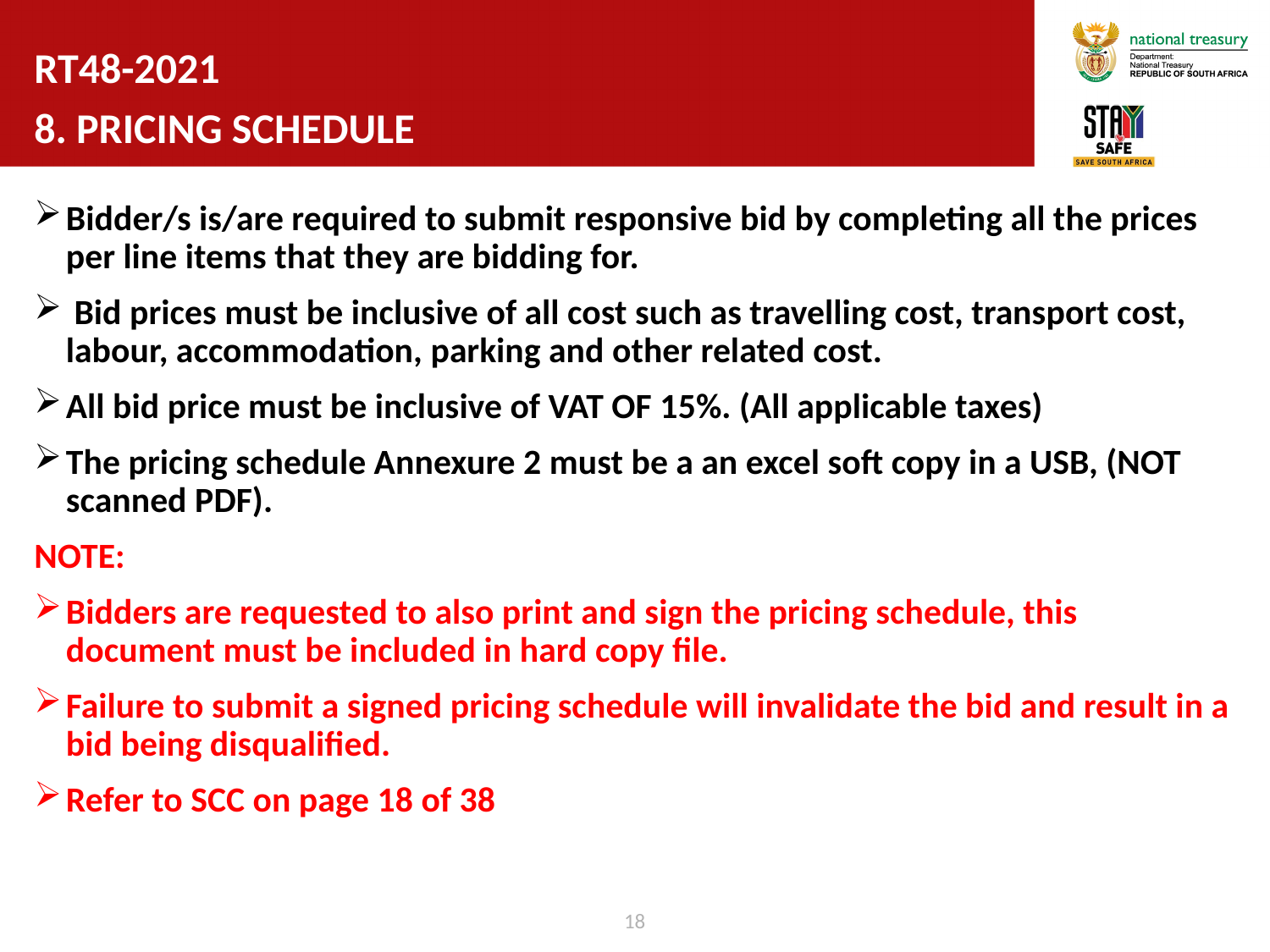

# RT48-2021 8. PRICING SCHEDULE
Bidder/s is/are required to submit responsive bid by completing all the prices per line items that they are bidding for.
 Bid prices must be inclusive of all cost such as travelling cost, transport cost, labour, accommodation, parking and other related cost.
All bid price must be inclusive of VAT OF 15%. (All applicable taxes)
The pricing schedule Annexure 2 must be a an excel soft copy in a USB, (NOT scanned PDF).
NOTE:
Bidders are requested to also print and sign the pricing schedule, this document must be included in hard copy file.
Failure to submit a signed pricing schedule will invalidate the bid and result in a bid being disqualified.
Refer to SCC on page 18 of 38
18